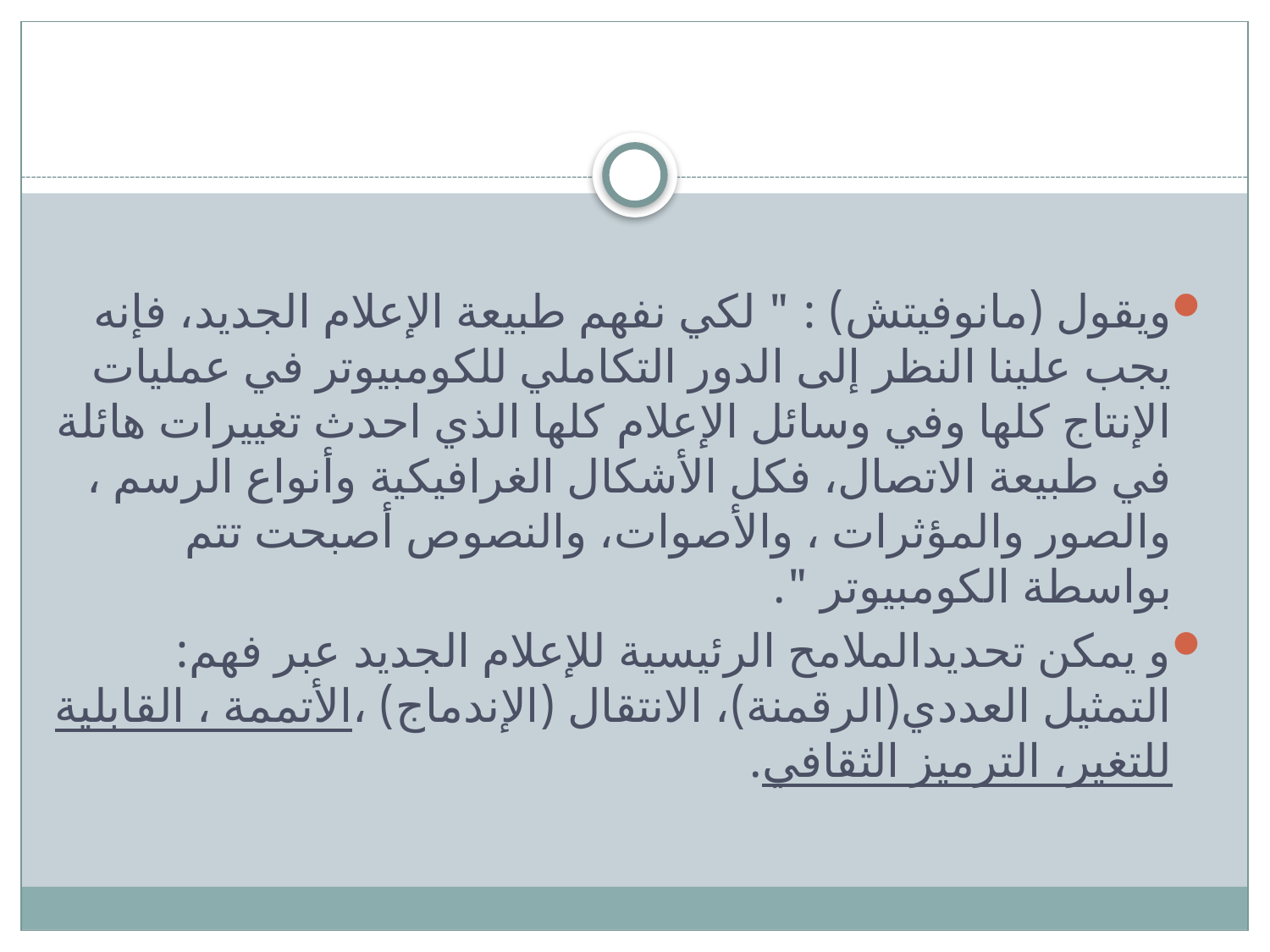

#

ويقول (مانوفيتش) : " لكي نفهم طبيعة الإعلام الجديد، فإنه يجب علينا النظر إلى الدور التكاملي للكومبيوتر في عمليات الإنتاج كلها وفي وسائل الإعلام كلها الذي احدث تغييرات هائلة في طبيعة الاتصال، فكل الأشكال الغرافيكية وأنواع الرسم ، والصور والمؤثرات ، والأصوات، والنصوص أصبحت تتم بواسطة الكومبيوتر ".
و يمكن تحديدالملامح الرئيسية للإعلام الجديد عبر فهم: التمثيل العددي(الرقمنة)، الانتقال (الإندماج) ،الأتممة ، القابلية للتغير، الترميز الثقافي.